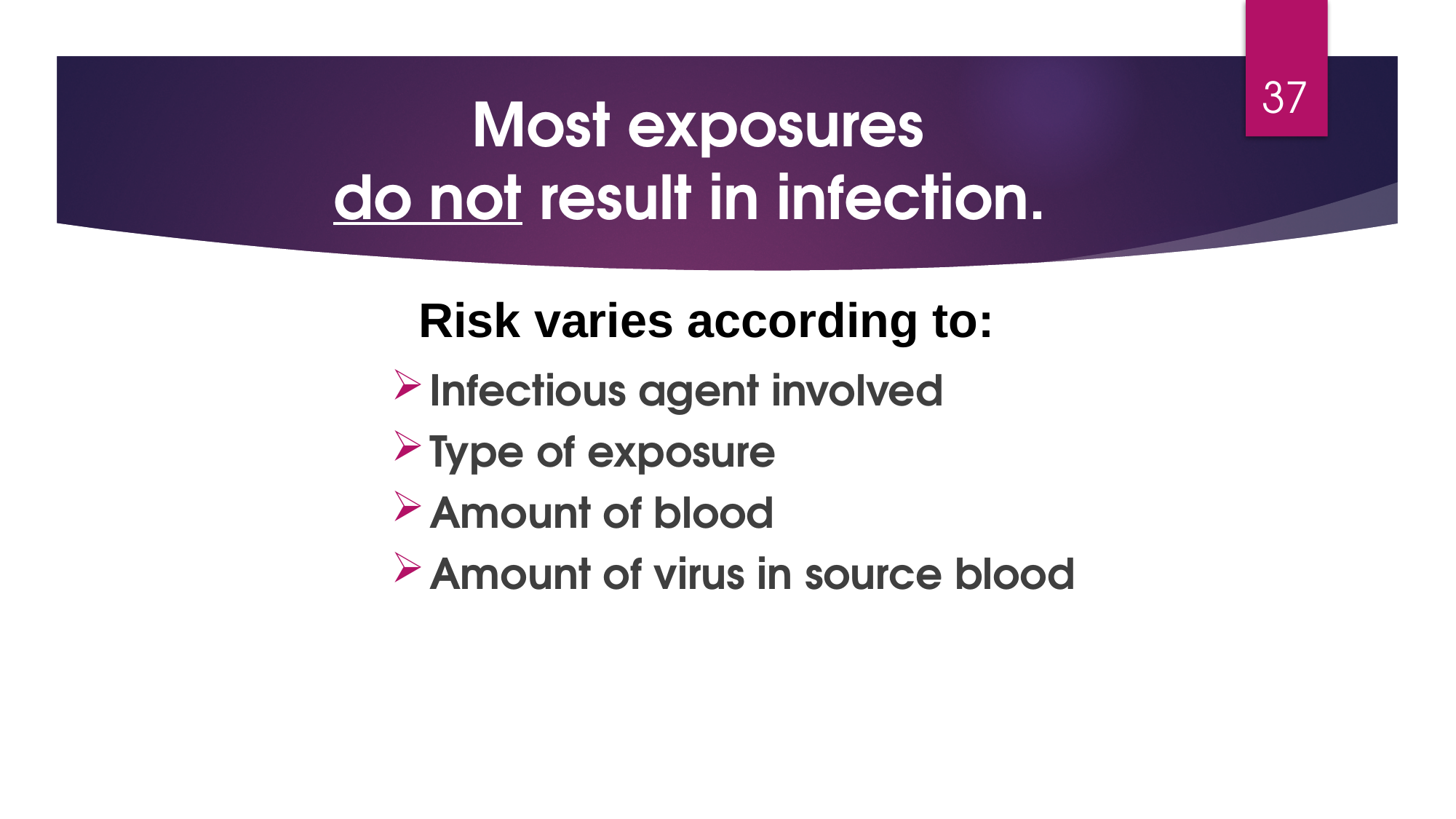

37
# Most exposures do not result in infection.
Risk varies according to:
Infectious agent involved
Type of exposure
Amount of blood
Amount of virus in source blood